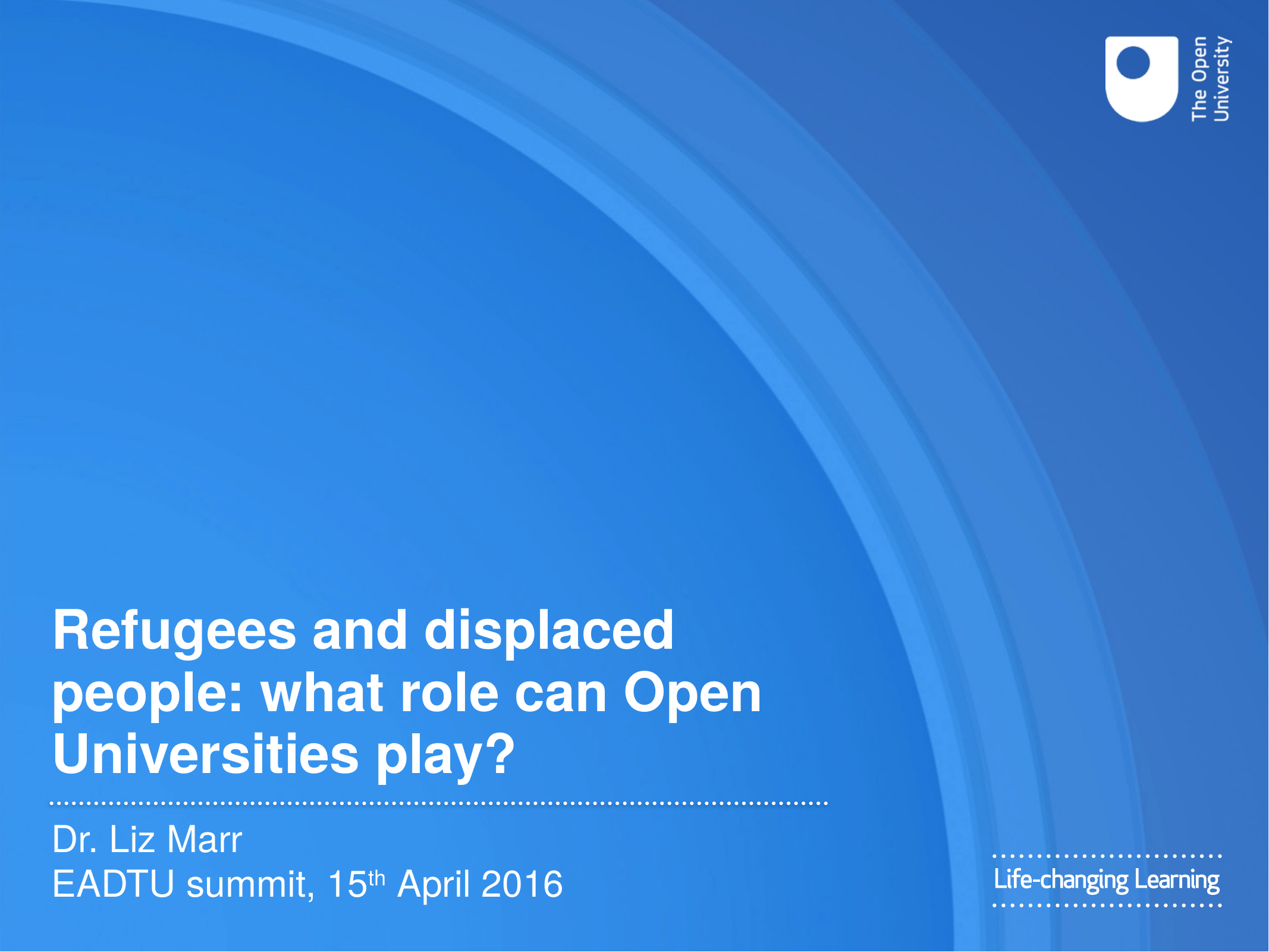

# Refugees and displaced people: what role can Open Universities play?
Dr. Liz Marr
EADTU summit, 15th April 2016